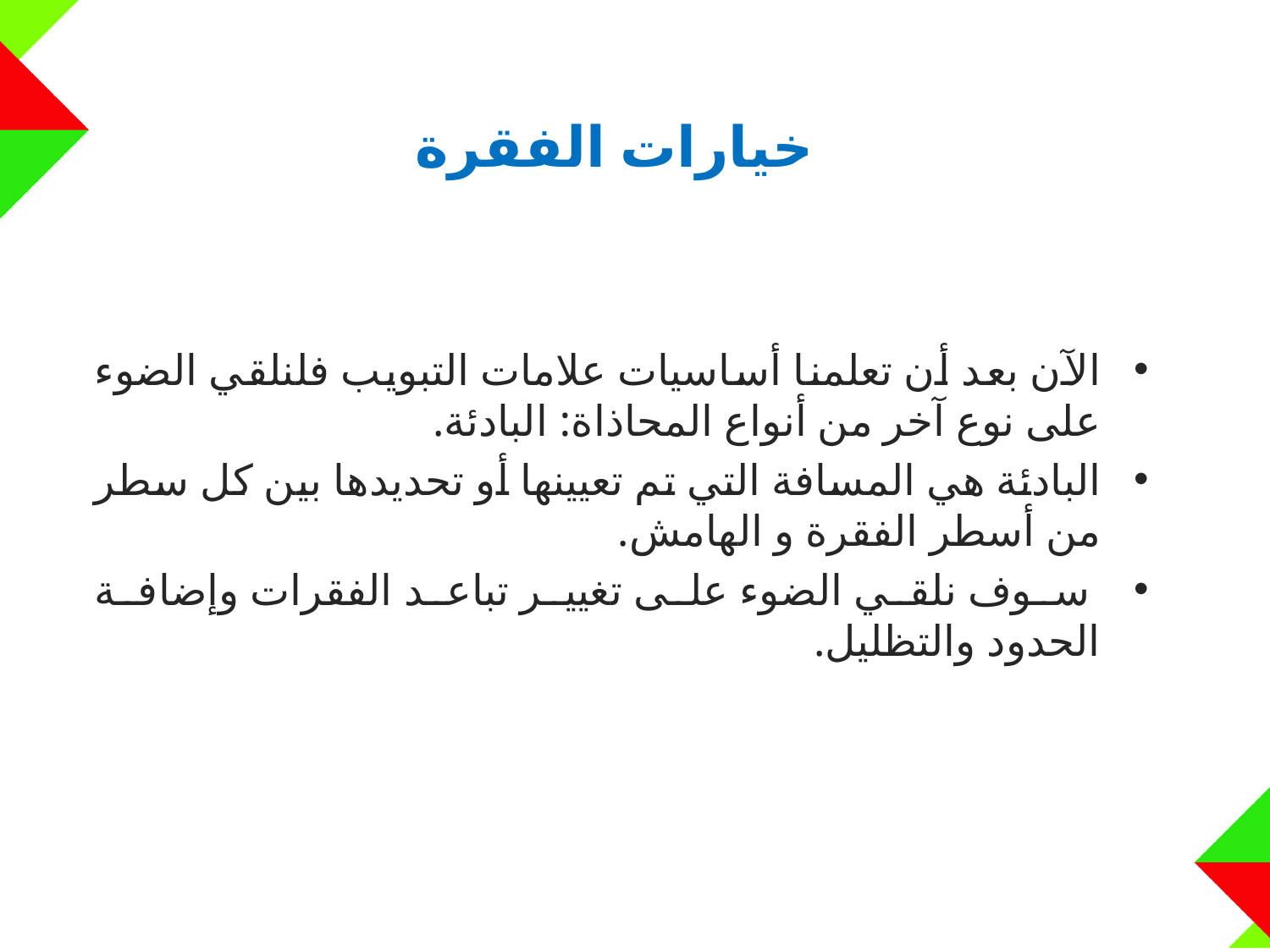

# خيارات الفقرة
الآن بعد أن تعلمنا أساسيات علامات التبويب فلنلقي الضوء على نوع آخر من أنواع المحاذاة: البادئة.
البادئة هي المسافة التي تم تعيينها أو تحديدها بين كل سطر من أسطر الفقرة و الهامش.
 سوف نلقي الضوء على تغيير تباعد الفقرات وإضافة الحدود والتظليل.